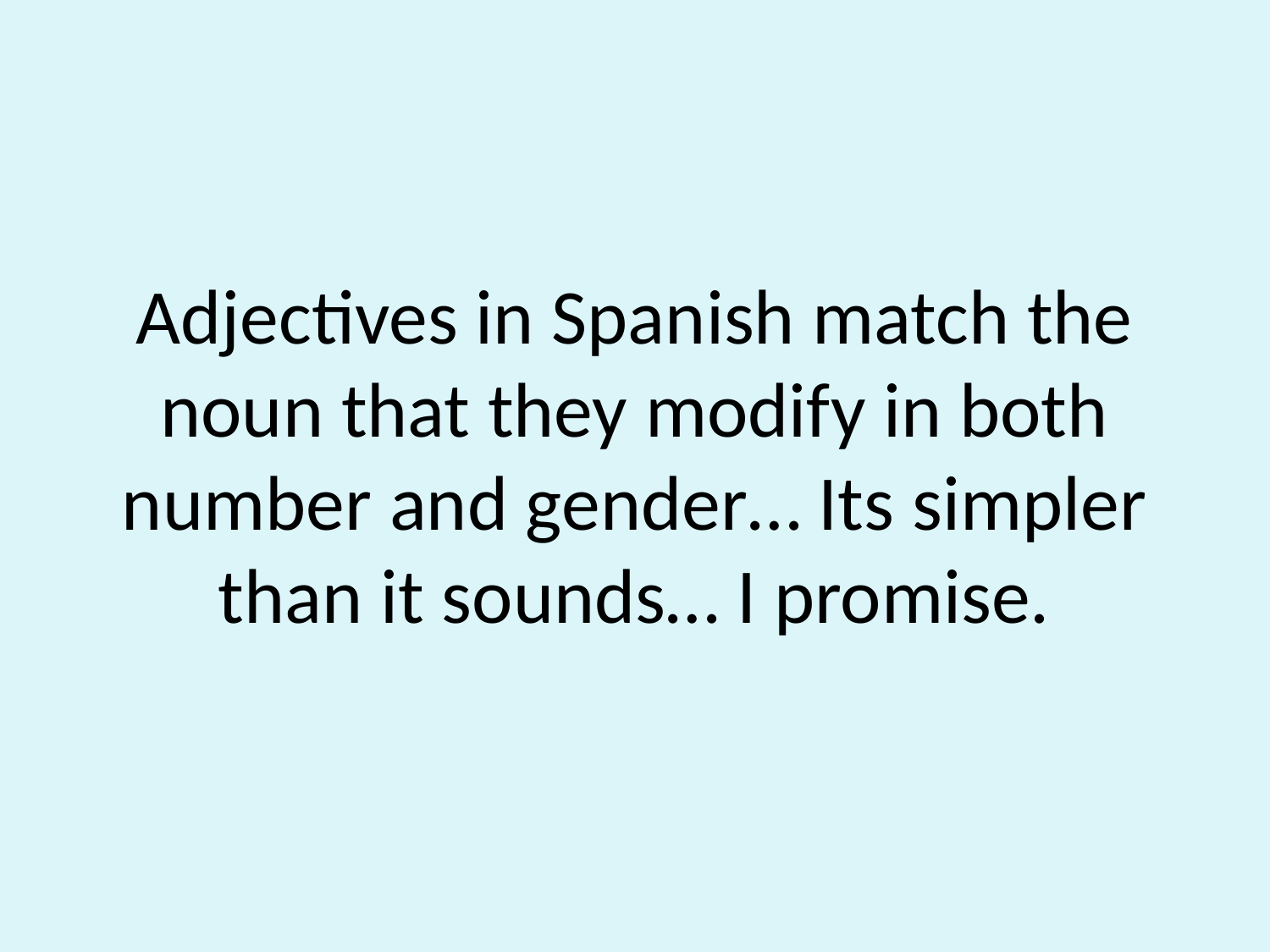

# Adjectives in Spanish match the noun that they modify in both number and gender… Its simpler than it sounds… I promise.